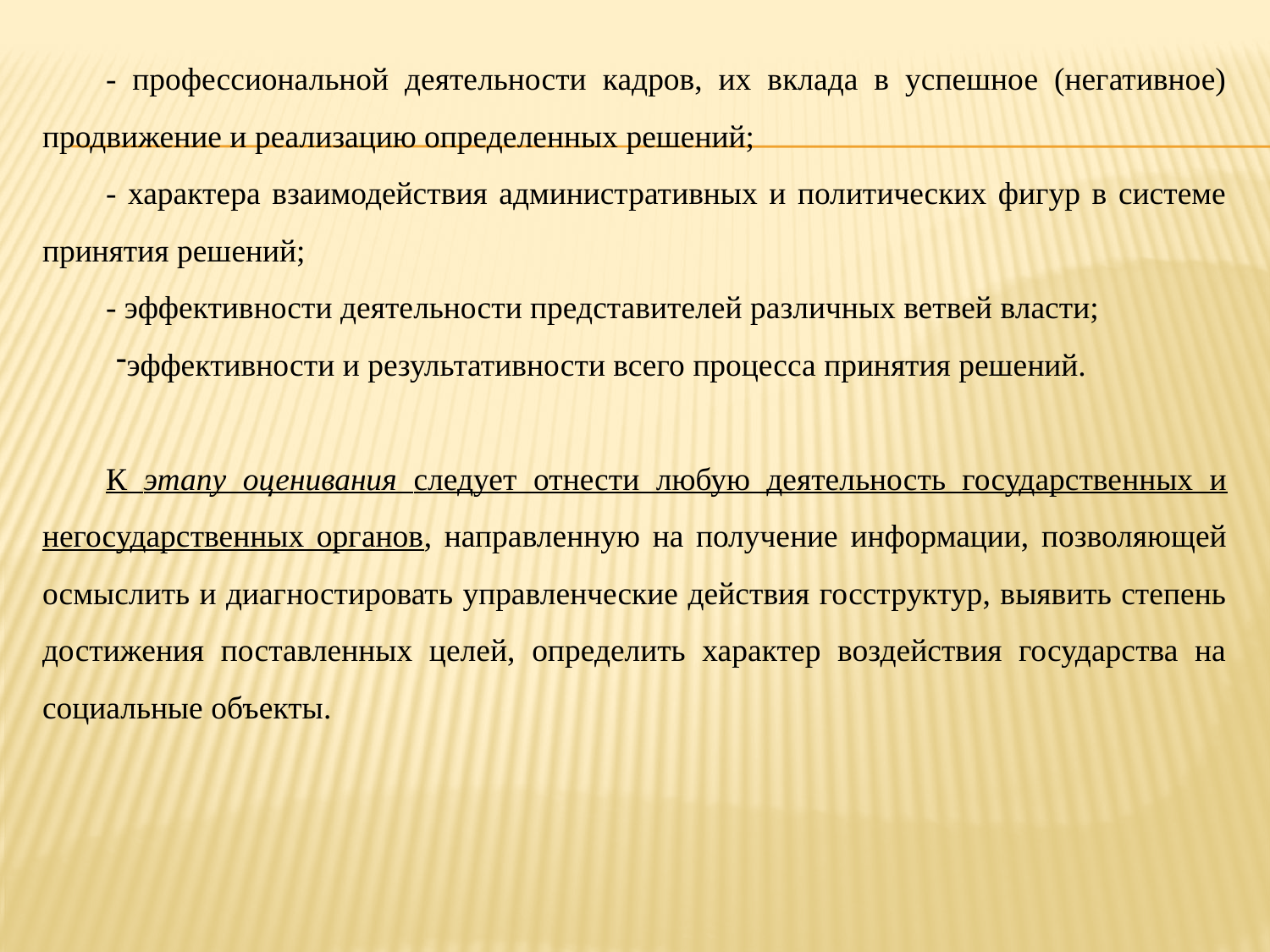

- профессиональной деятельности кадров, их вклада в успешное (негативное) продвижение и реализацию определенных решений;
- характера взаимодействия административных и политических фигур в системе принятия решений;
- эффективности деятельности представителей различных ветвей власти;
эффективности и результативности всего процесса принятия решений.

К этапу оценивания следует отнести любую деятельность государственных и негосударственных органов, направленную на получение информации, позволяющей осмыслить и диагностировать управленческие действия госструктур, выявить степень достижения поставленных целей, определить характер воздействия государства на социальные объекты.